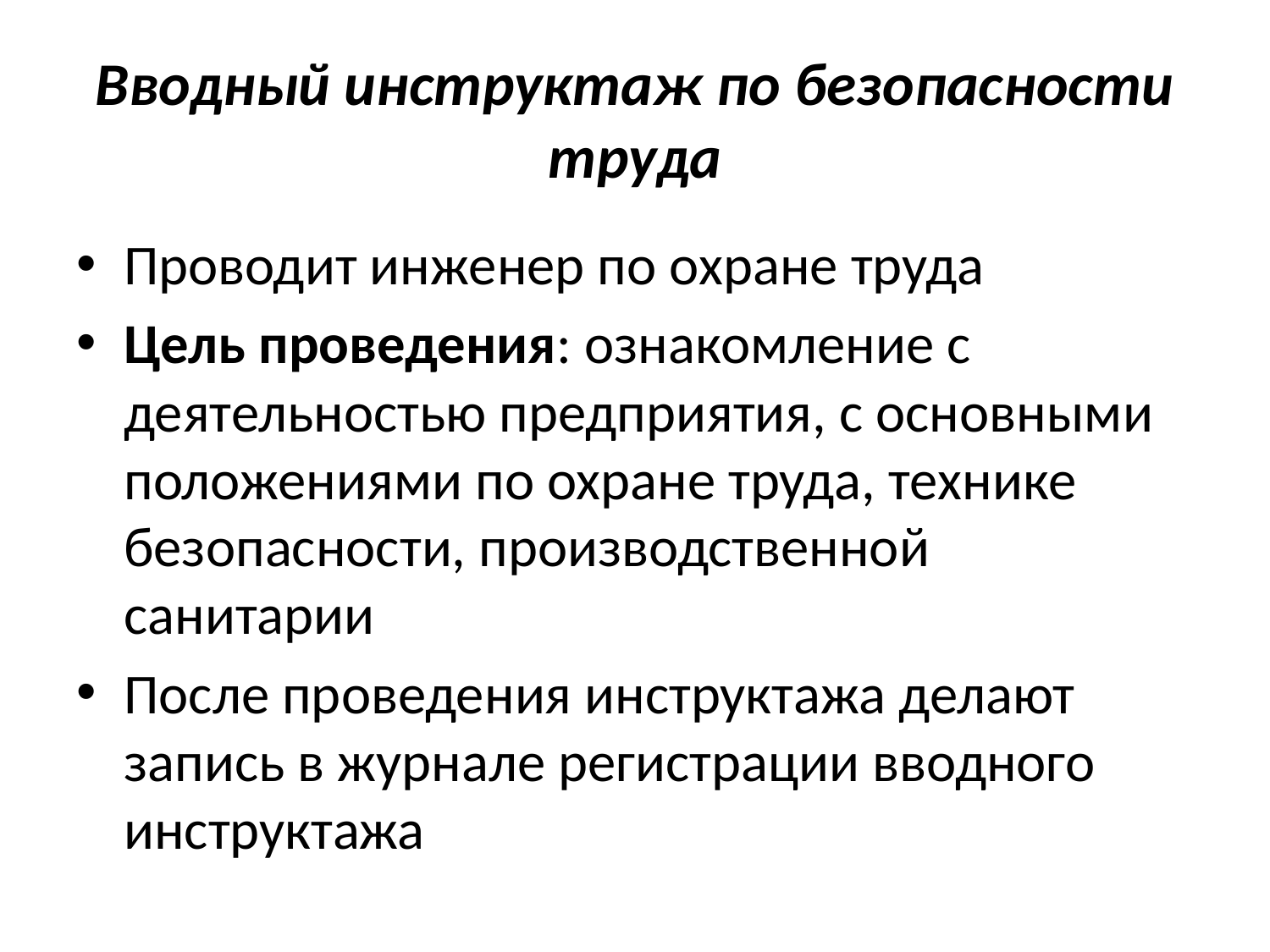

# Вводный инструктаж по безопасности труда
Проводит инженер по охране труда
Цель проведения: ознакомление с деятельностью предприятия, с основными положениями по охране труда, технике безопасности, производственной санитарии
После проведения инструктажа делают запись в журнале регистрации вводного инструктажа